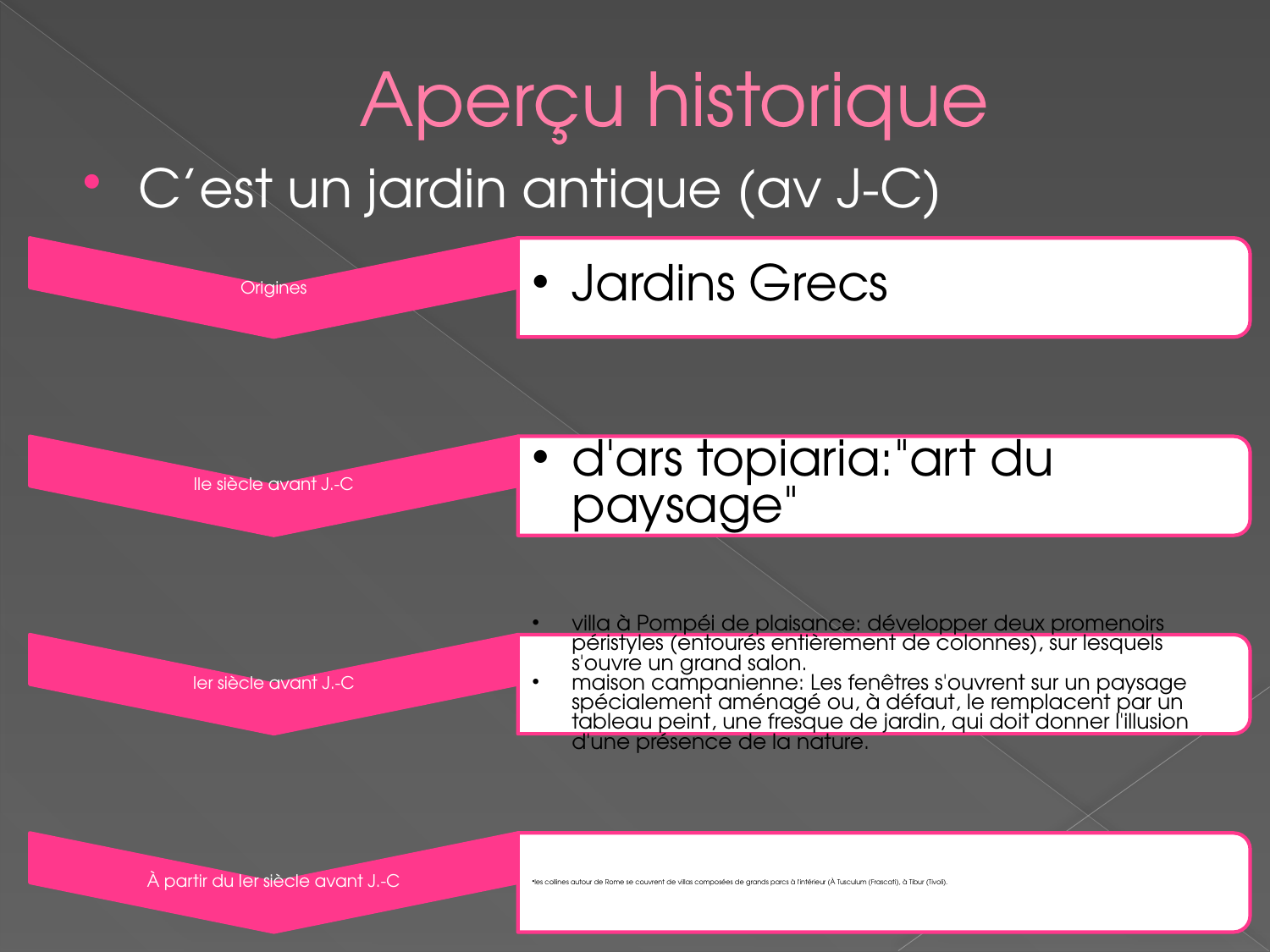

# Aperçu historique
C’est un jardin antique (av J-C)
Origines
Jardins Grecs
IIe siècle avant J.-C
d'ars topiaria:"art du paysage"
Ier siècle avant J.-C
villa à Pompéi de plaisance: développer deux promenoirs péristyles (entourés entièrement de colonnes), sur lesquels s'ouvre un grand salon.
À partir du Ier siècle avant J.-C
maison campanienne: Les fenêtres s'ouvrent sur un paysage spécialement aménagé ou, à défaut, le remplacent par un tableau peint, une fresque de jardin, qui doit donner l'illusion d'une présence de la nature.
les collines autour de Rome se couvrent de villas composées de grands parcs à l'intérieur (À Tusculum (Frascati), à Tibur (Tivoli).